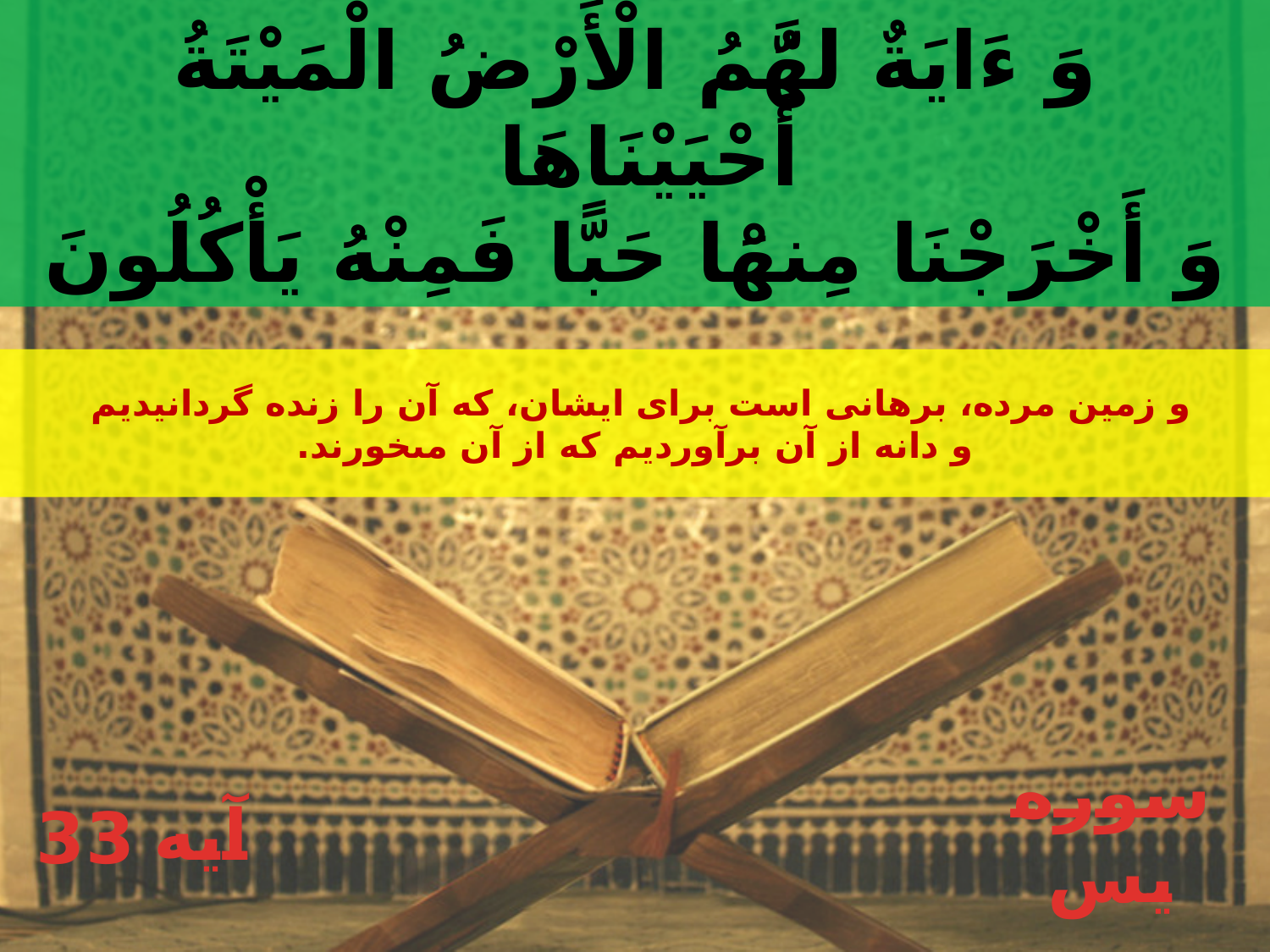

وَ ءَايَةٌ لهَُّمُ الْأَرْضُ الْمَيْتَةُ أَحْيَيْنَاهَا
وَ أَخْرَجْنَا مِنهَْا حَبًّا فَمِنْهُ يَأْكُلُونَ
و زمين مرده، برهانى است براى ايشان، كه آن را زنده گردانيديم
و دانه از آن برآورديم كه از آن مى‏خورند.
33